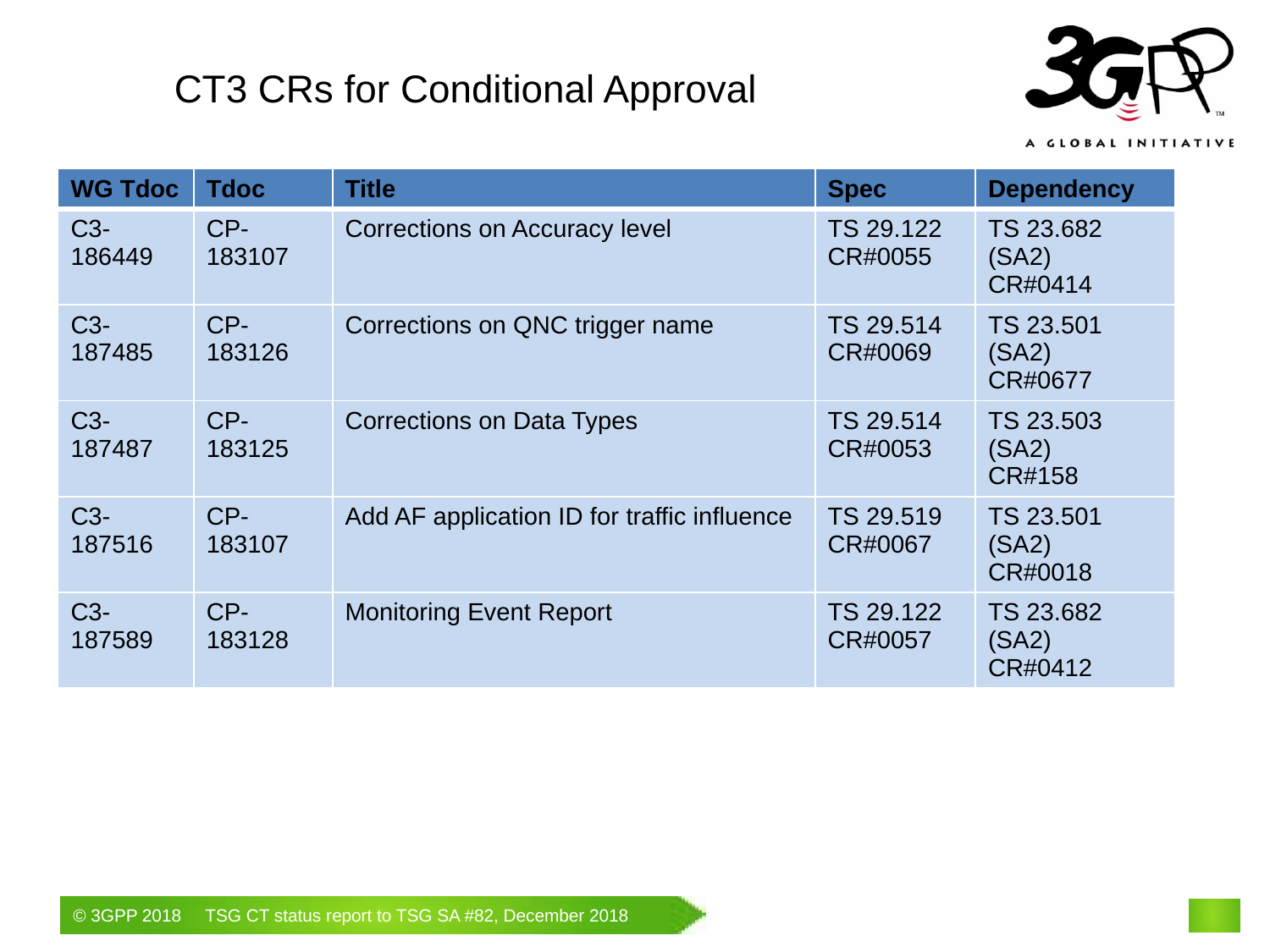

# CT3 CRs for Conditional Approval
| WG Tdoc | Tdoc | Title | Spec | Dependency |
| --- | --- | --- | --- | --- |
| C3-186449 | CP-183107 | Corrections on Accuracy level | TS 29.122 CR#0055 | TS 23.682 (SA2) CR#0414 |
| C3-187485 | CP-183126 | Corrections on QNC trigger name | TS 29.514 CR#0069 | TS 23.501 (SA2) CR#0677 |
| C3-187487 | CP-183125 | Corrections on Data Types | TS 29.514 CR#0053 | TS 23.503 (SA2) CR#158 |
| C3-187516 | CP-183107 | Add AF application ID for traffic influence | TS 29.519 CR#0067 | TS 23.501 (SA2) CR#0018 |
| C3-187589 | CP-183128 | Monitoring Event Report | TS 29.122 CR#0057 | TS 23.682 (SA2) CR#0412 |